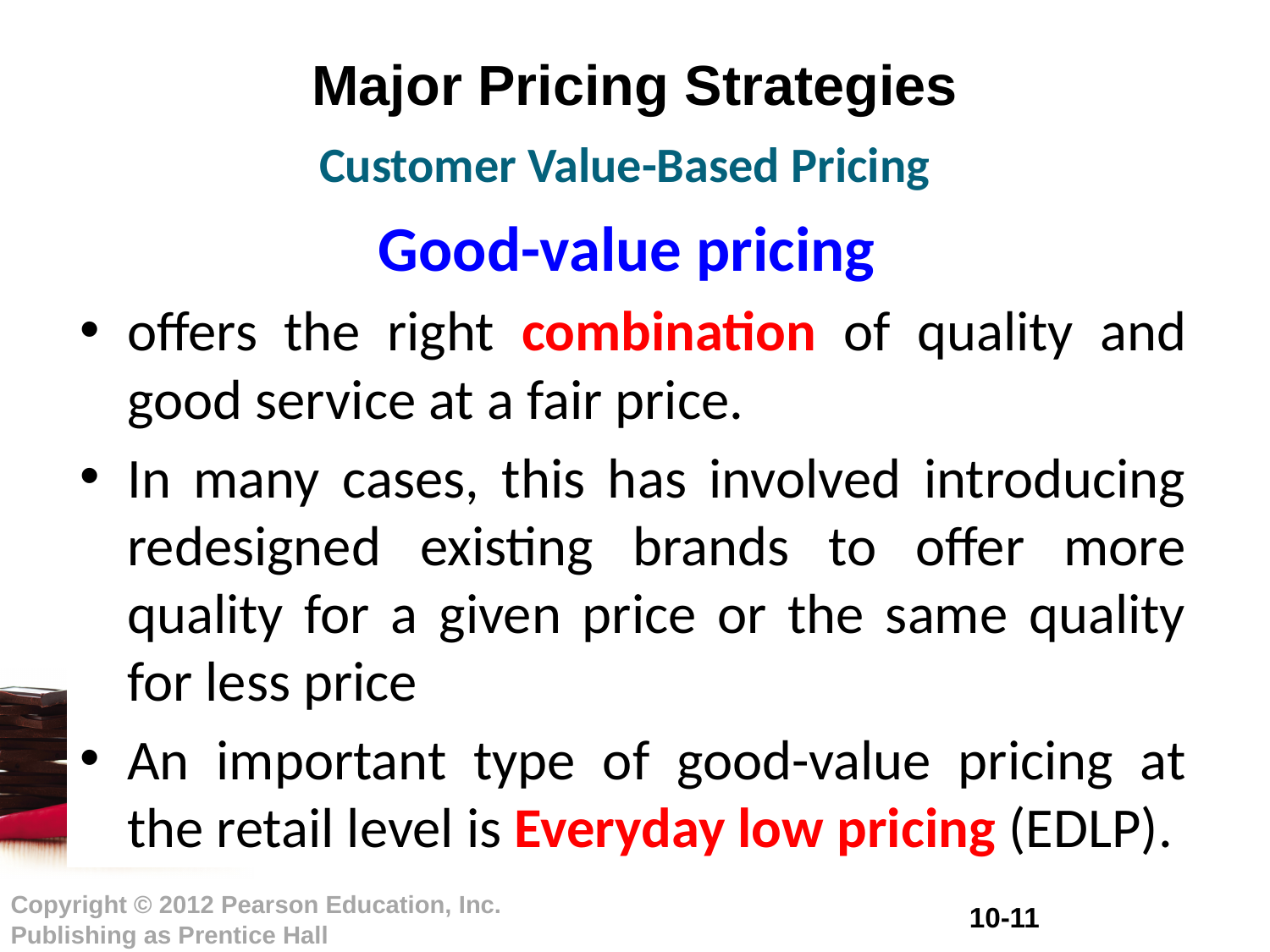

# Major Pricing Strategies
Customer Value-Based Pricing
Good-value pricing
offers the right combination of quality and good service at a fair price.
In many cases, this has involved introducing redesigned existing brands to offer more quality for a given price or the same quality for less price
An important type of good-value pricing at the retail level is Everyday low pricing (EDLP).